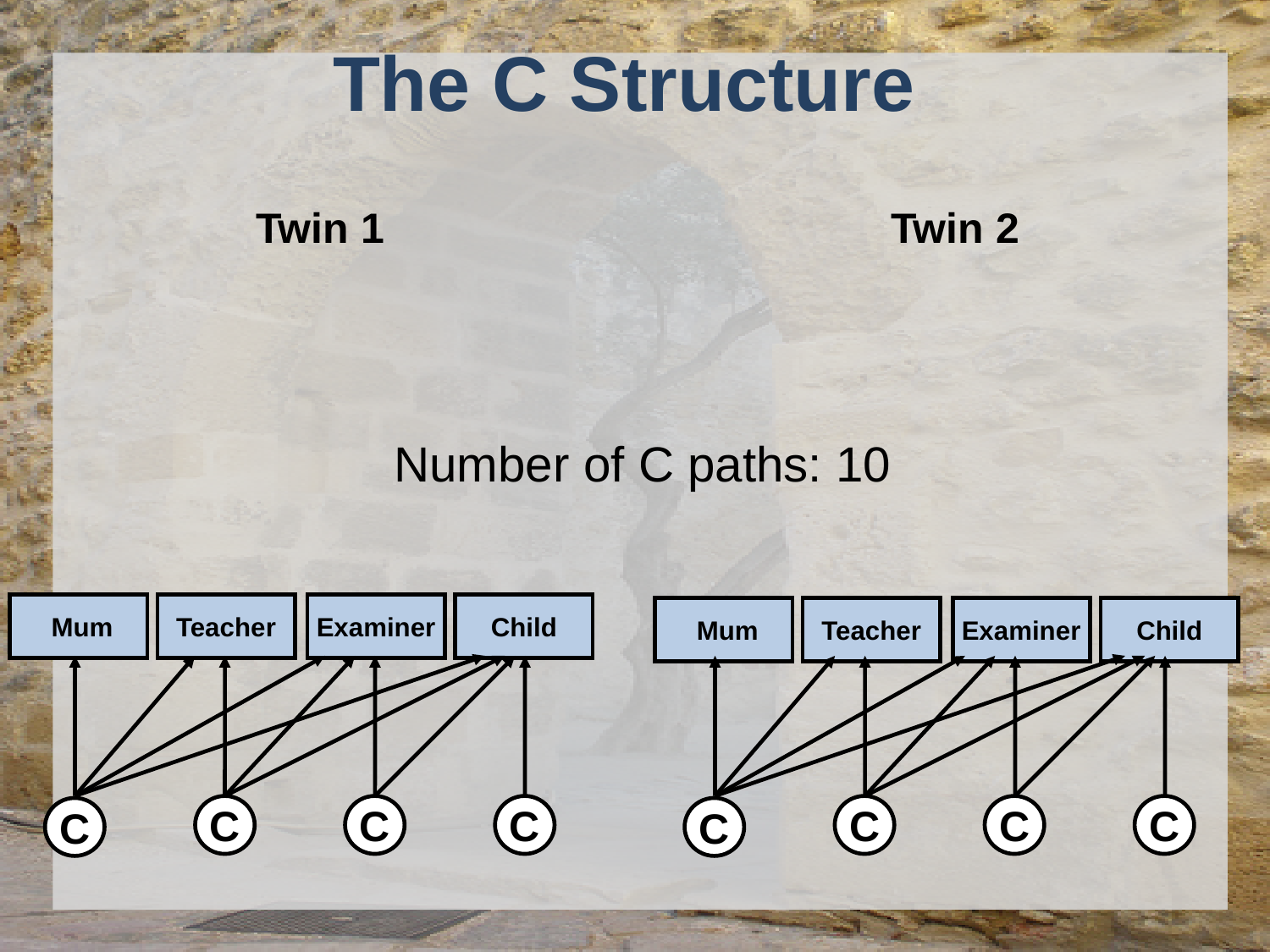

The C Structure

Twin 1
Twin 2
Number of C paths: 10
Teacher
Examiner
Child
 Mum
Teacher
Examiner
Child
 Mum

C
C
C
C
C
C
C
C